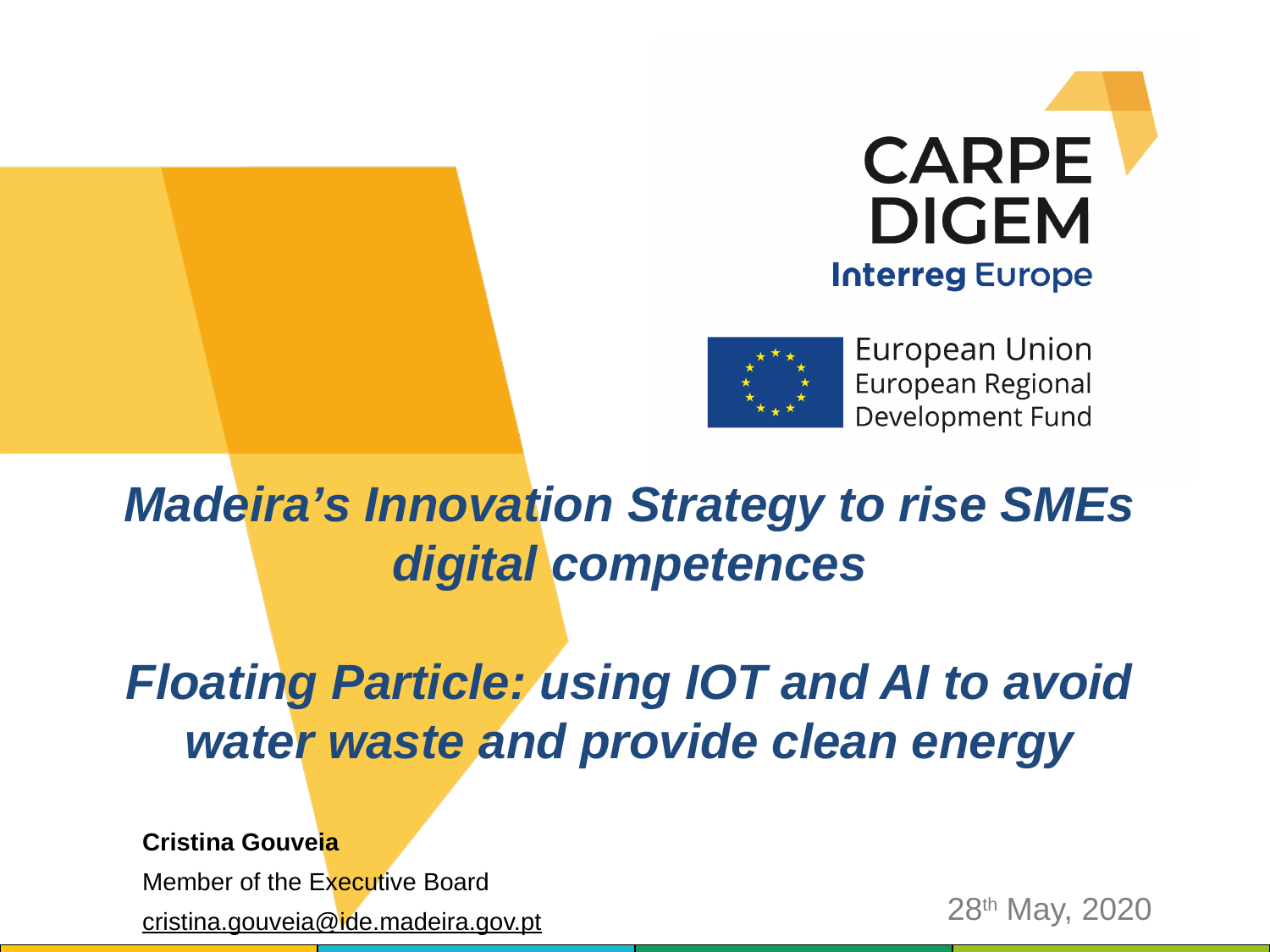

# Madeira’s Innovation Strategy to rise SMEs digital competences Floating Particle: using IOT and AI to avoid water waste and provide clean energy
Cristina Gouveia
Member of the Executive Board
28th May, 2020
cristina.gouveia@ide.madeira.gov.pt